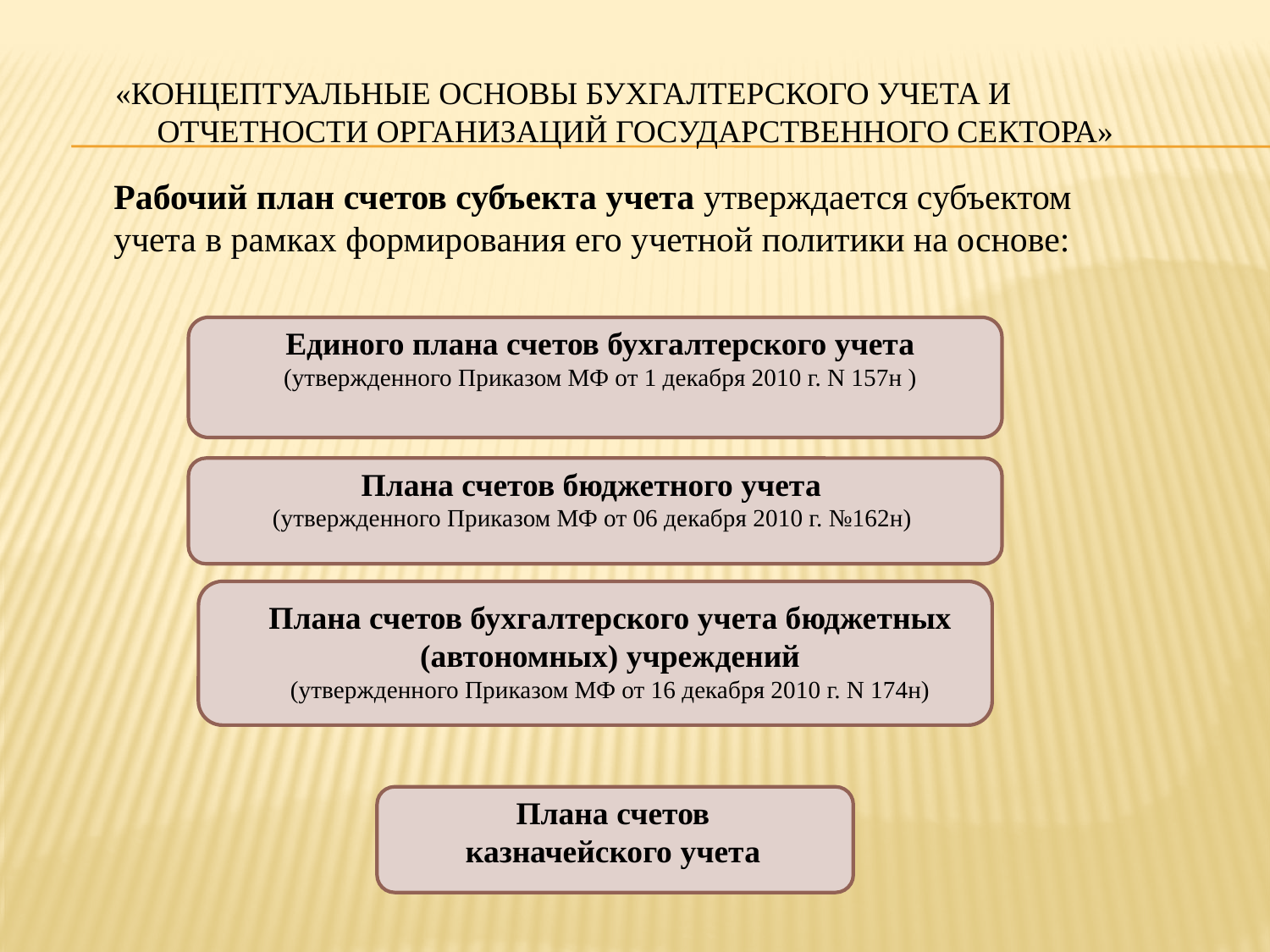

# «Концептуальные основы бухгалтерского учета и отчетности организаций государственного сектора»
Рабочий план счетов субъекта учета утверждается субъектом учета в рамках формирования его учетной политики на основе:

Плана счетов бюджетного учета
(утвержденного Приказом МФ от 06 декабря 2010 г. №162н)

Плана счетов бухгалтерского учета бюджетных (автономных) учреждений
(утвержденного Приказом МФ от 16 декабря 2010 г. N 174н)

Плана счетов казначейского учета
Единого плана счетов бухгалтерского учета
(утвержденного Приказом МФ от 1 декабря 2010 г. N 157н )